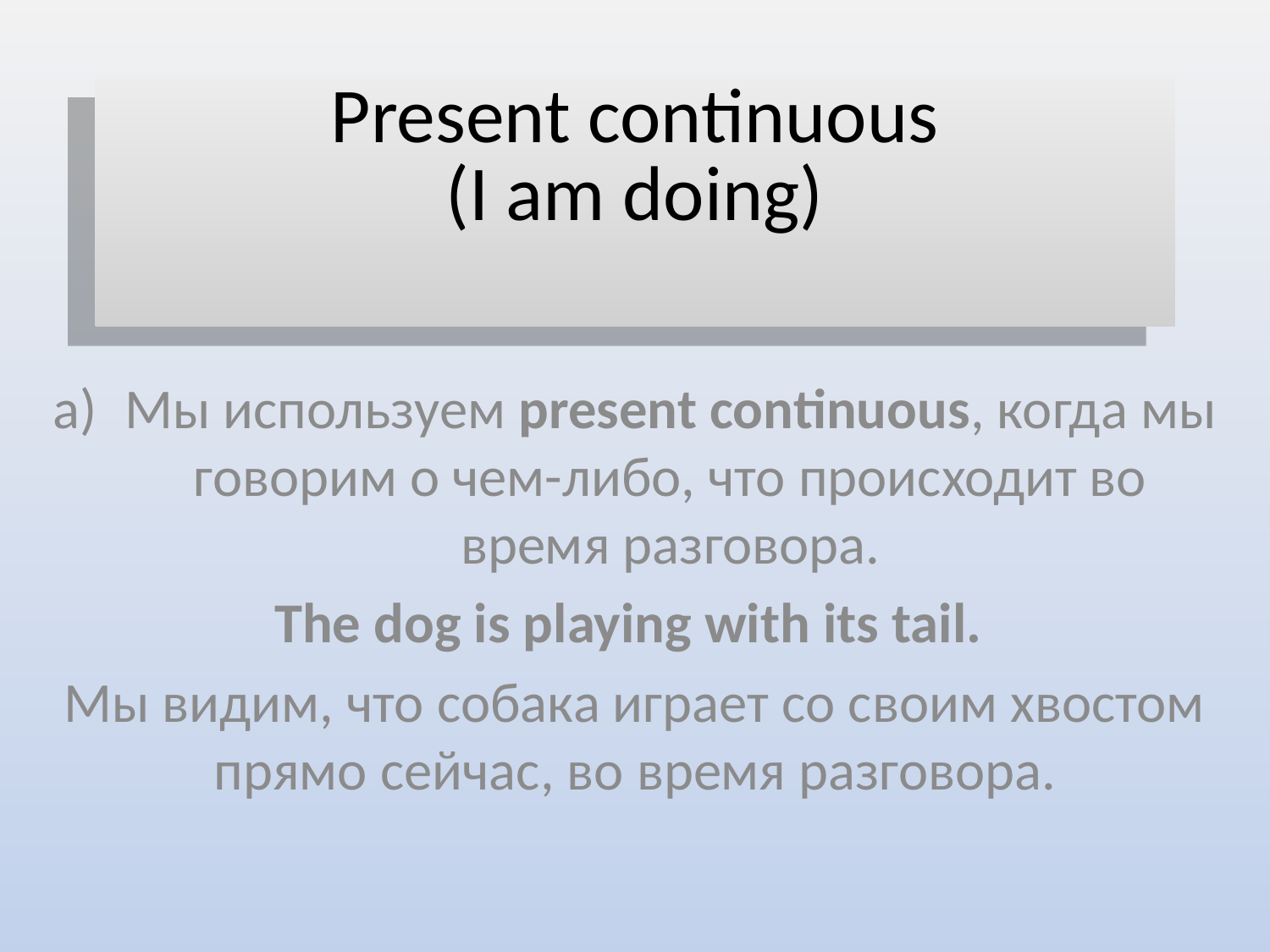

Present continuous
(I am doing)
Мы используем present continuous, когда мы говорим о чем-либо, что происходит во время разговора.
The dog is playing with its tail.
Мы видим, что собака играет со своим хвостом прямо сейчас, во время разговора.